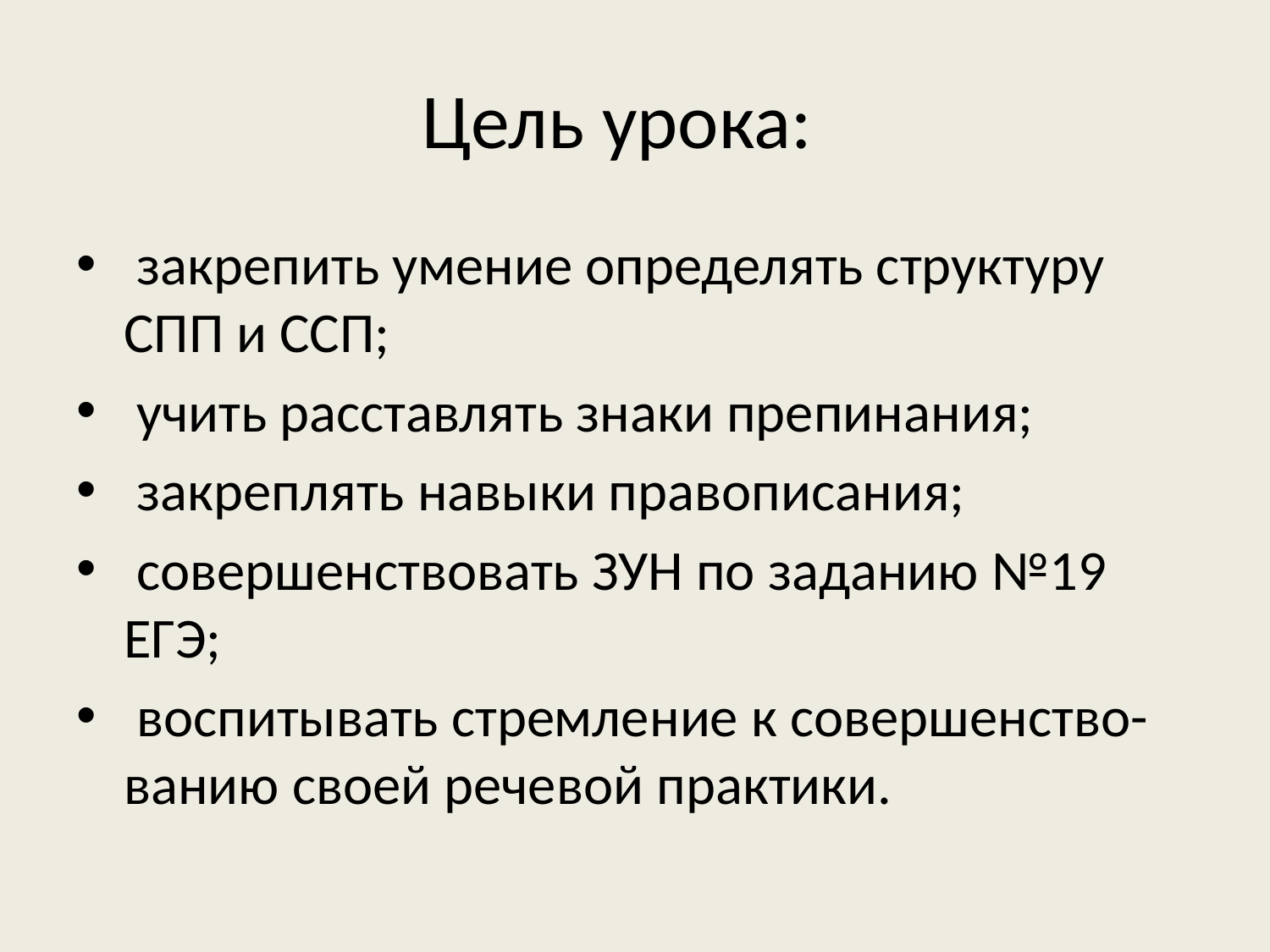

# Цель урока:
 закрепить умение определять структуру СПП и ССП;
 учить расставлять знаки препинания;
 закреплять навыки правописания;
 совершенствовать ЗУН по заданию №19 ЕГЭ;
 воспитывать стремление к совершенство-ванию своей речевой практики.